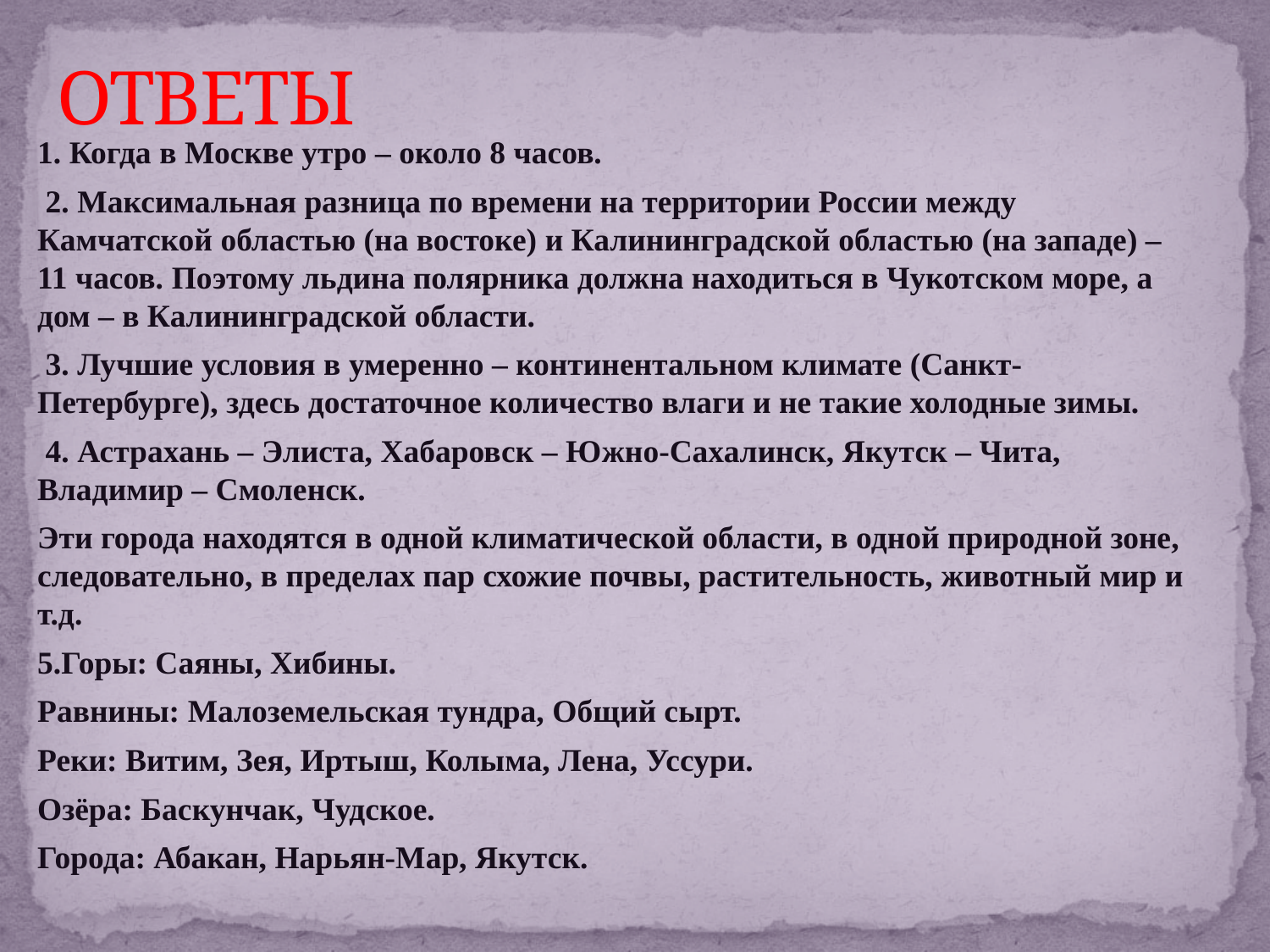

# ОТВЕТЫ
1. Когда в Москве утро – около 8 часов.
 2. Максимальная разница по времени на территории России между Камчатской областью (на востоке) и Калининградской областью (на западе) – 11 часов. Поэтому льдина полярника должна находиться в Чукотском море, а дом – в Калининградской области.
 3. Лучшие условия в умеренно – континентальном климате (Санкт-Петербурге), здесь достаточное количество влаги и не такие холодные зимы.
 4. Астрахань – Элиста, Хабаровск – Южно-Сахалинск, Якутск – Чита, Владимир – Смоленск.
Эти города находятся в одной климатической области, в одной природной зоне, следовательно, в пределах пар схожие почвы, растительность, животный мир и т.д.
5.Горы: Саяны, Хибины.
Равнины: Малоземельская тундра, Общий сырт.
Реки: Витим, Зея, Иртыш, Колыма, Лена, Уссури.
Озёра: Баскунчак, Чудское.
Города: Абакан, Нарьян-Мар, Якутск.